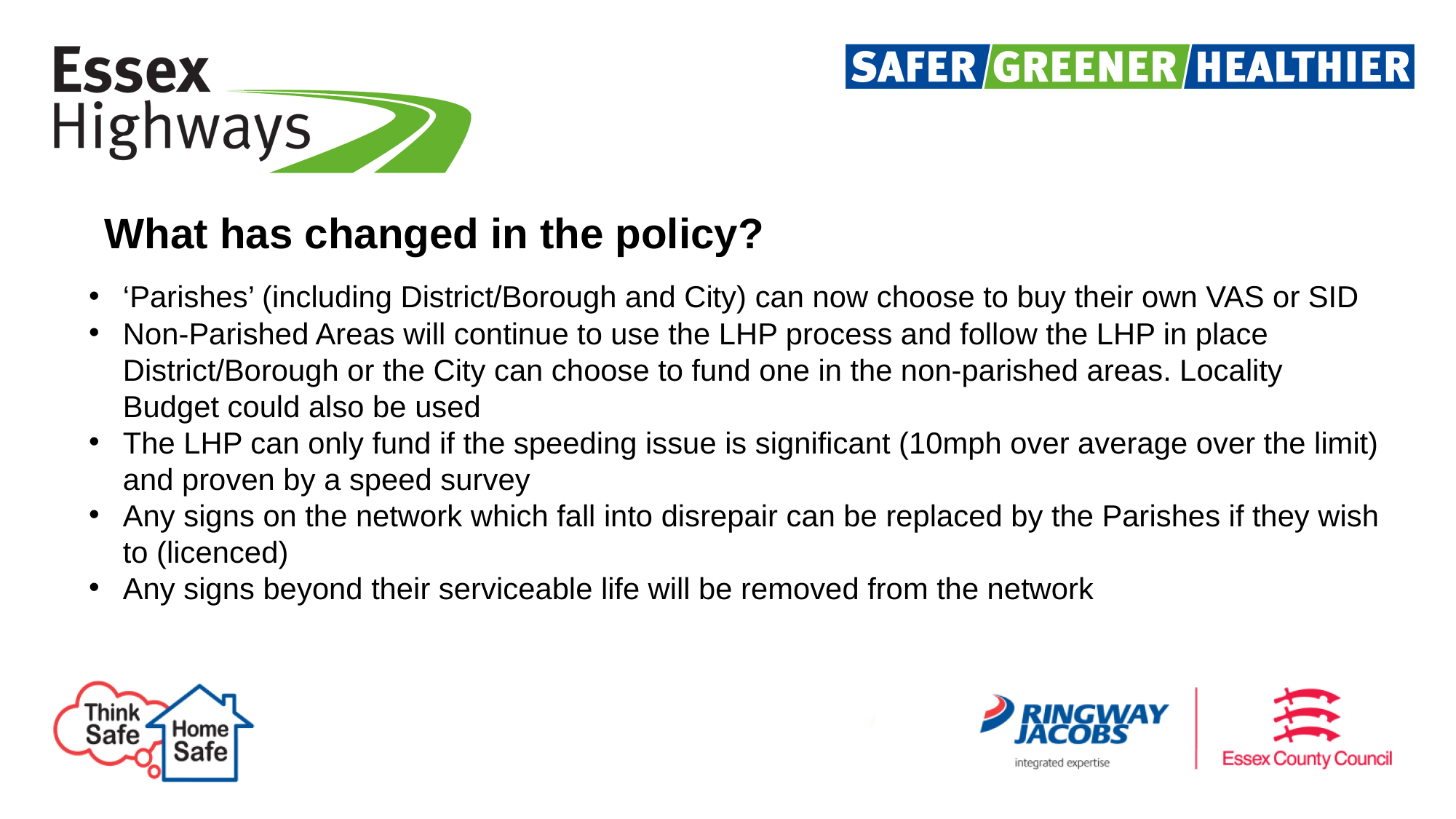

What has changed in the policy?

‘Parishes’ (including District/Borough and City) can now choose to buy their own VAS or SID
Non-Parished Areas will continue to use the LHP process and follow the LHP in place District/Borough or the City can choose to fund one in the non-parished areas. Locality Budget could also be used
The LHP can only fund if the speeding issue is significant (10mph over average over the limit) and proven by a speed survey
Any signs on the network which fall into disrepair can be replaced by the Parishes if they wish to (licenced)
Any signs beyond their serviceable life will be removed from the network